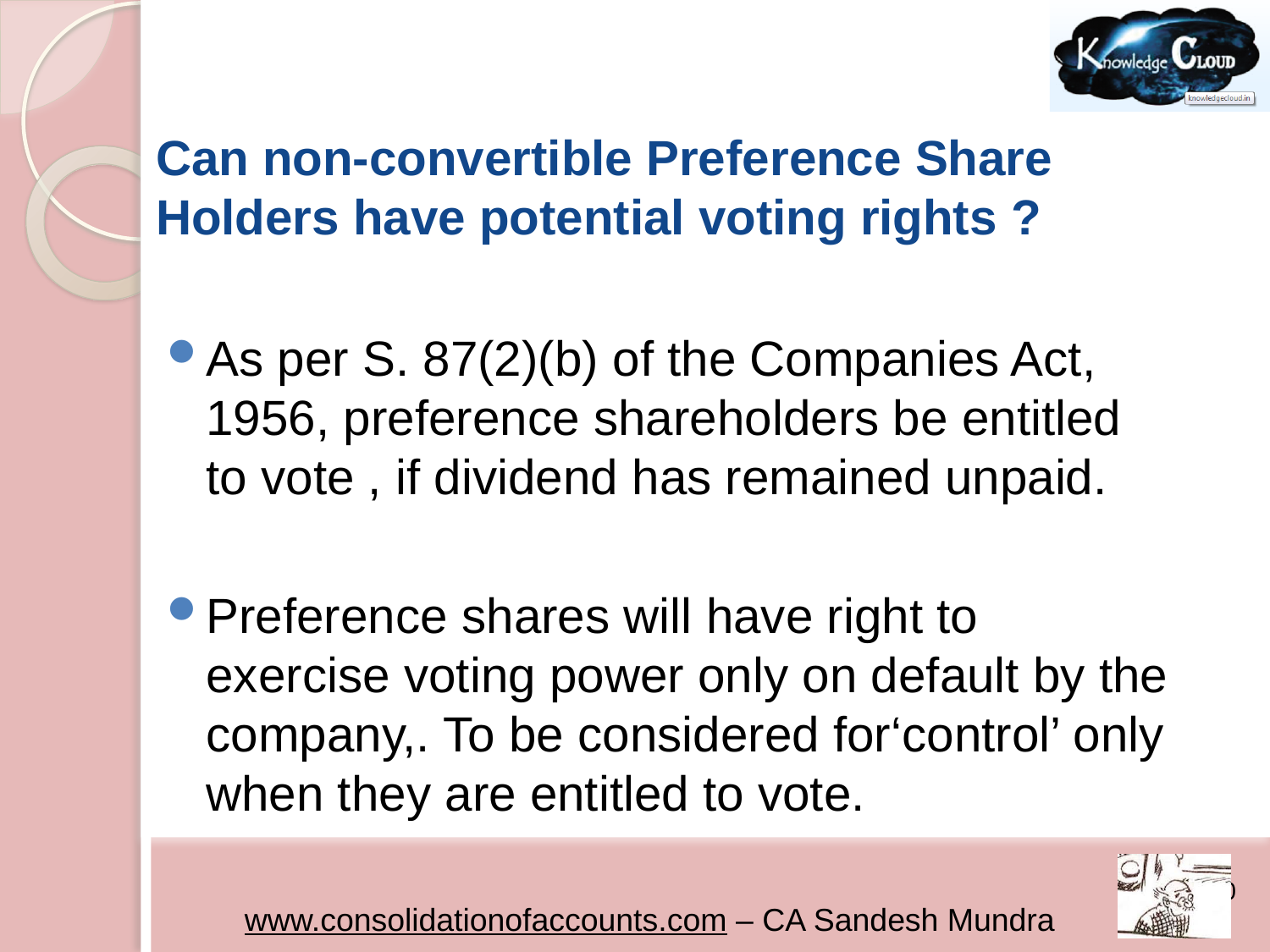

# Can non-convertible Preference Share Holders have potential voting rights ?

As per S. 87(2)(b) of the Companies Act, 1956, preference shareholders be entitled to vote , if dividend has remained unpaid.

Preference shares will have right to exercise voting power only on default by the company,. To be considered for‘control’ only when they are entitled to vote.
30